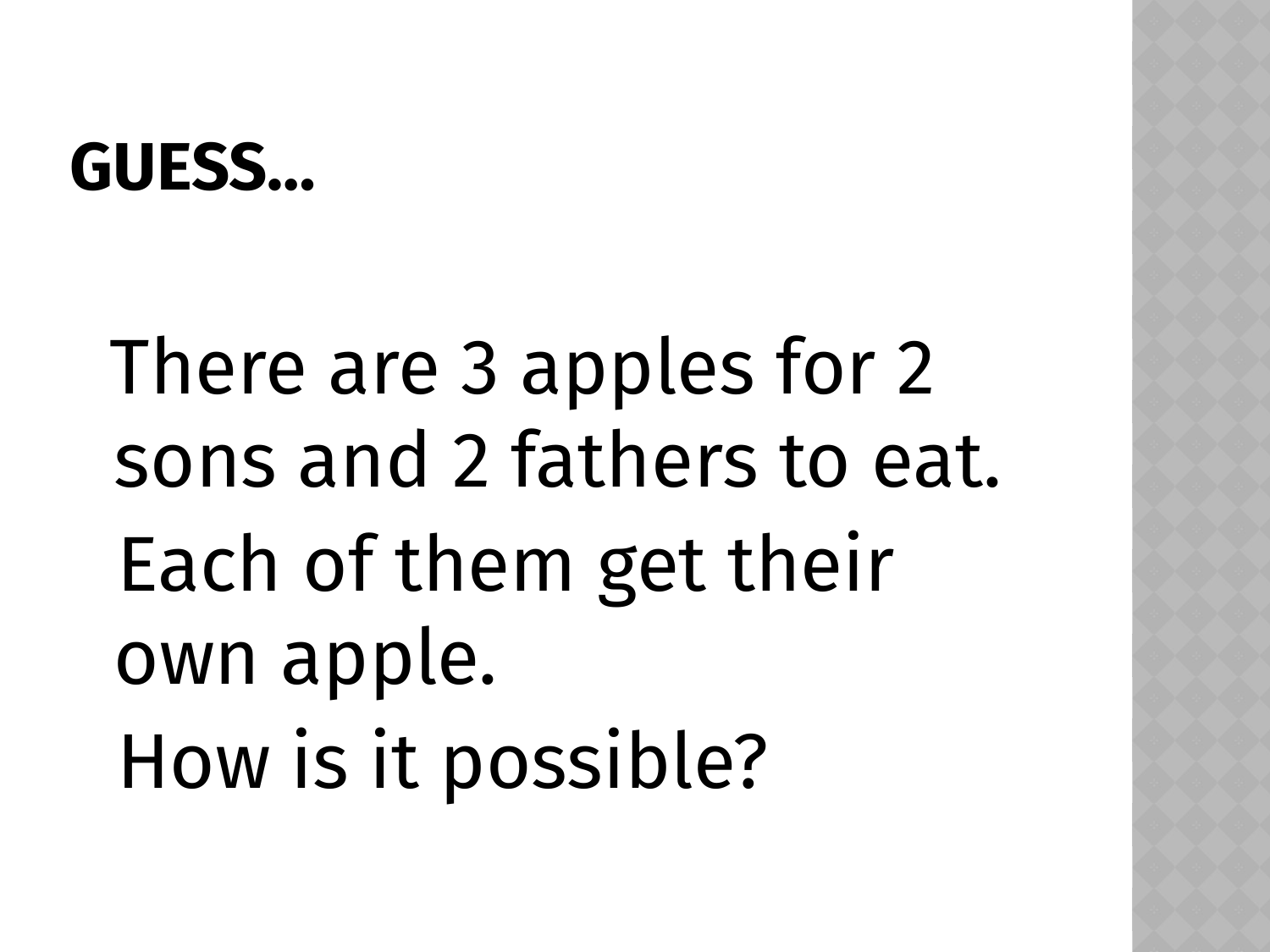

# GUESS…

  There are 3 apples for 2 sons and 2 fathers to eat.
  Each of them get their own apple.
  How is it possible?